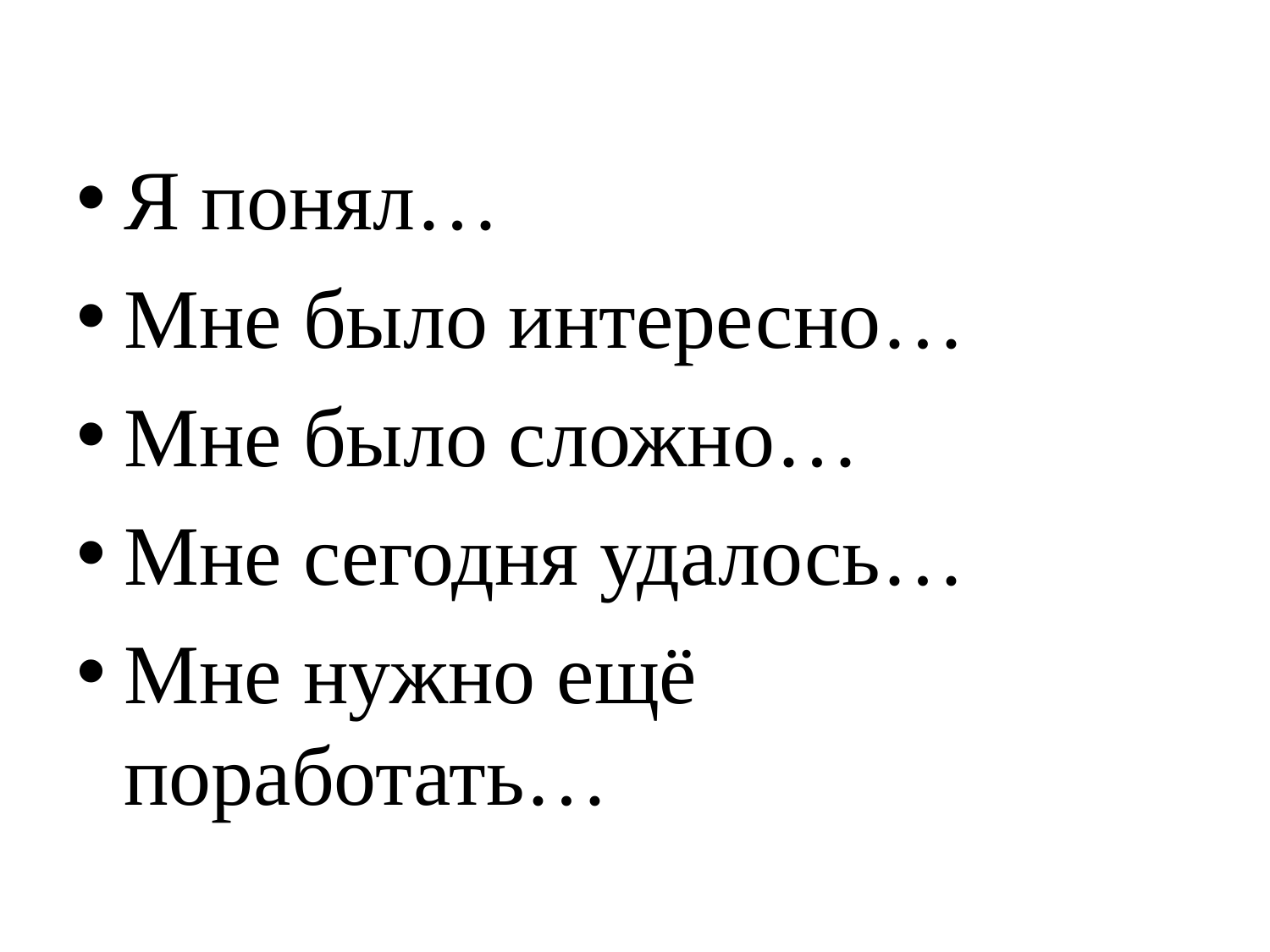

Я понял…
Мне было интересно…
Мне было сложно…
Мне сегодня удалось…
Мне нужно ещё поработать…